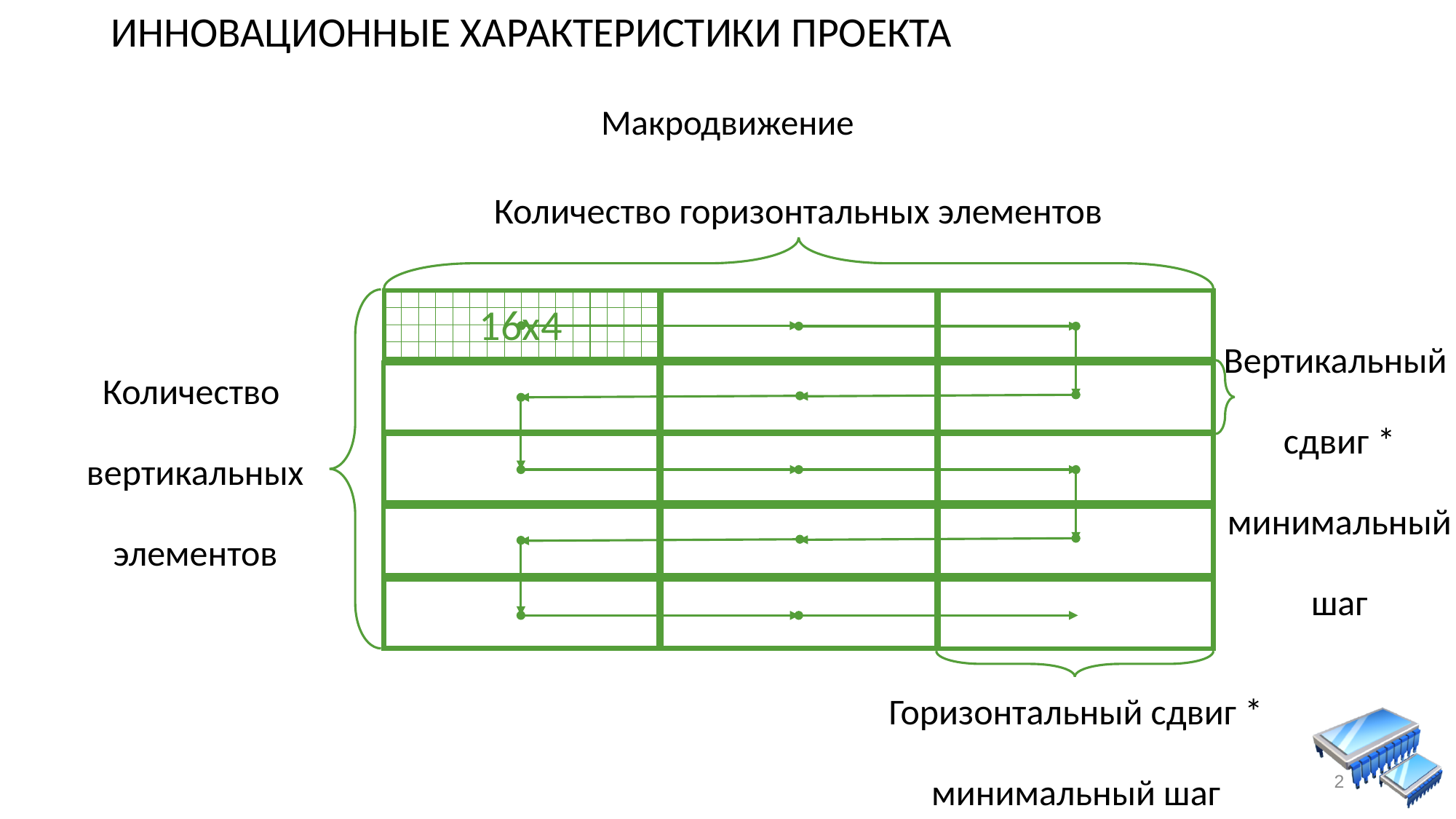

# Инновационные характеристики проекта
Макродвижение
Количество горизонтальных элементов

16x4
Вертикальный
сдвиг *
минимальный
шаг
Количество
вертикальных
элементов

Горизонтальный сдвиг *
минимальный шаг
2